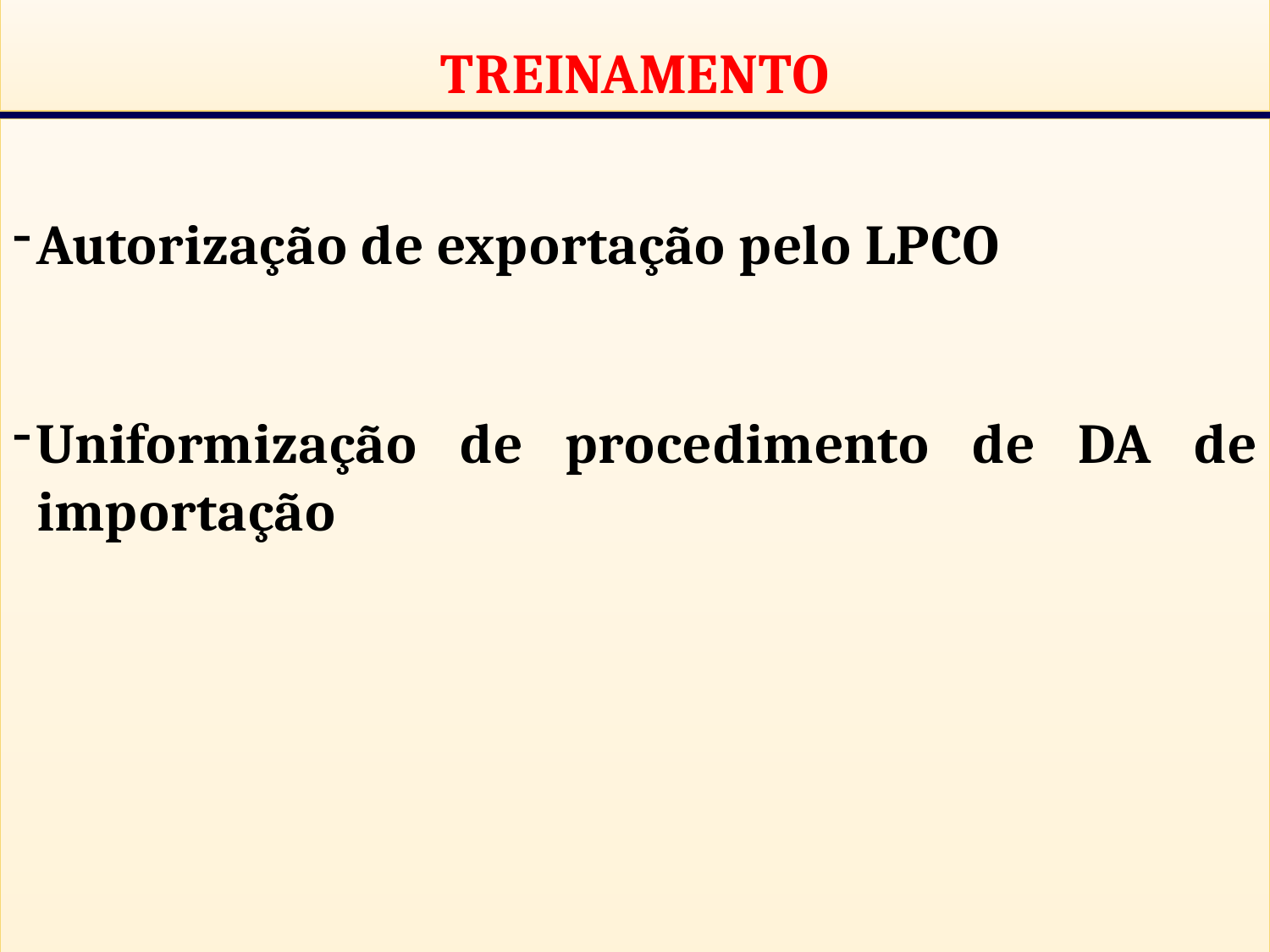

TREINAMENTO

Autorização de exportação pelo LPCO

Uniformização de procedimento de DA de importação